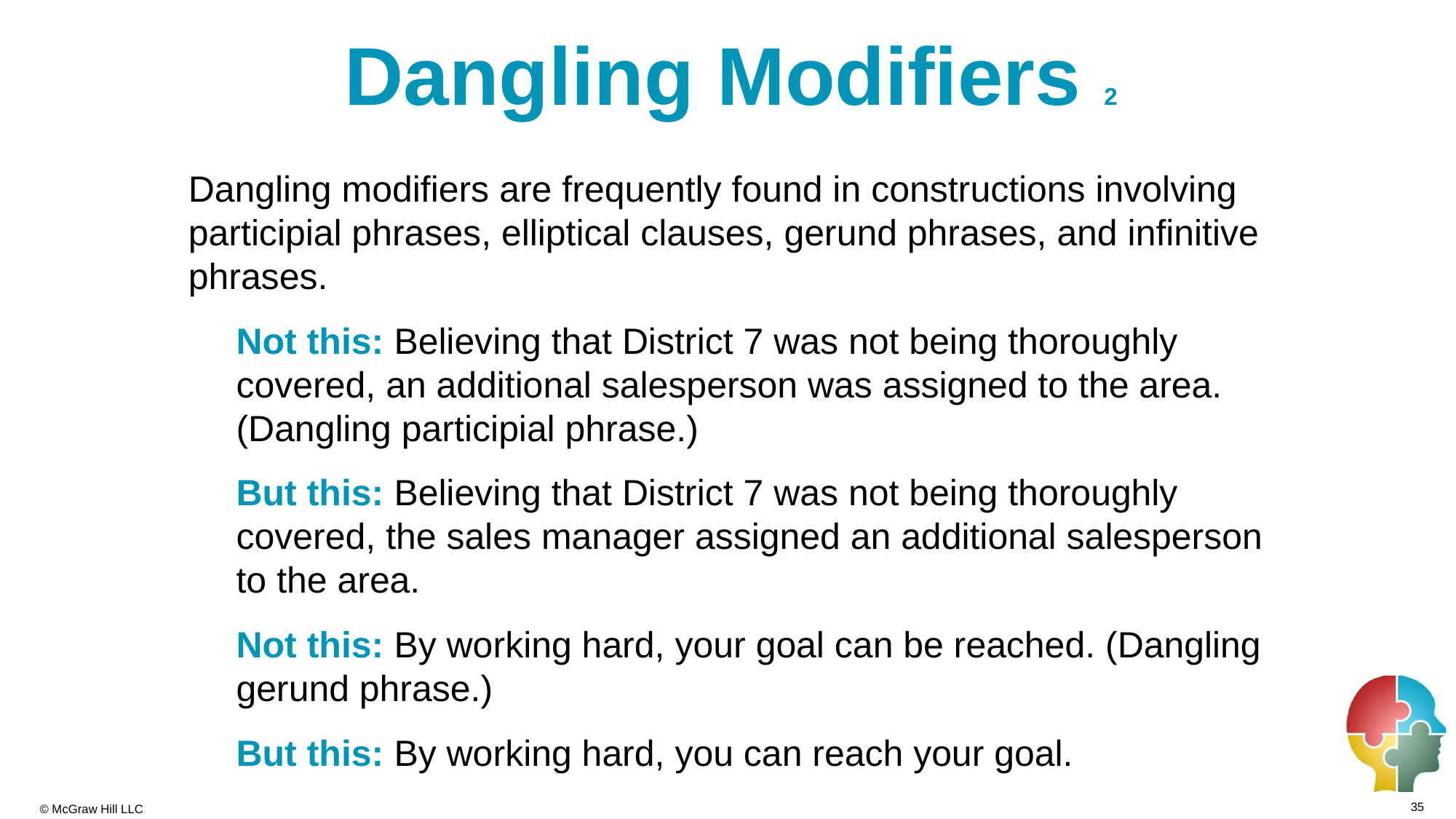

# Dangling Modifiers 2
Dangling modifiers are frequently found in constructions involving participial phrases, elliptical clauses, gerund phrases, and infinitive phrases.
Not this: Believing that District 7 was not being thoroughly covered, an additional salesperson was assigned to the area. (Dangling participial phrase.)
But this: Believing that District 7 was not being thoroughly covered, the sales manager assigned an additional salesperson to the area.
Not this: By working hard, your goal can be reached. (Dangling gerund phrase.)
But this: By working hard, you can reach your goal.
35